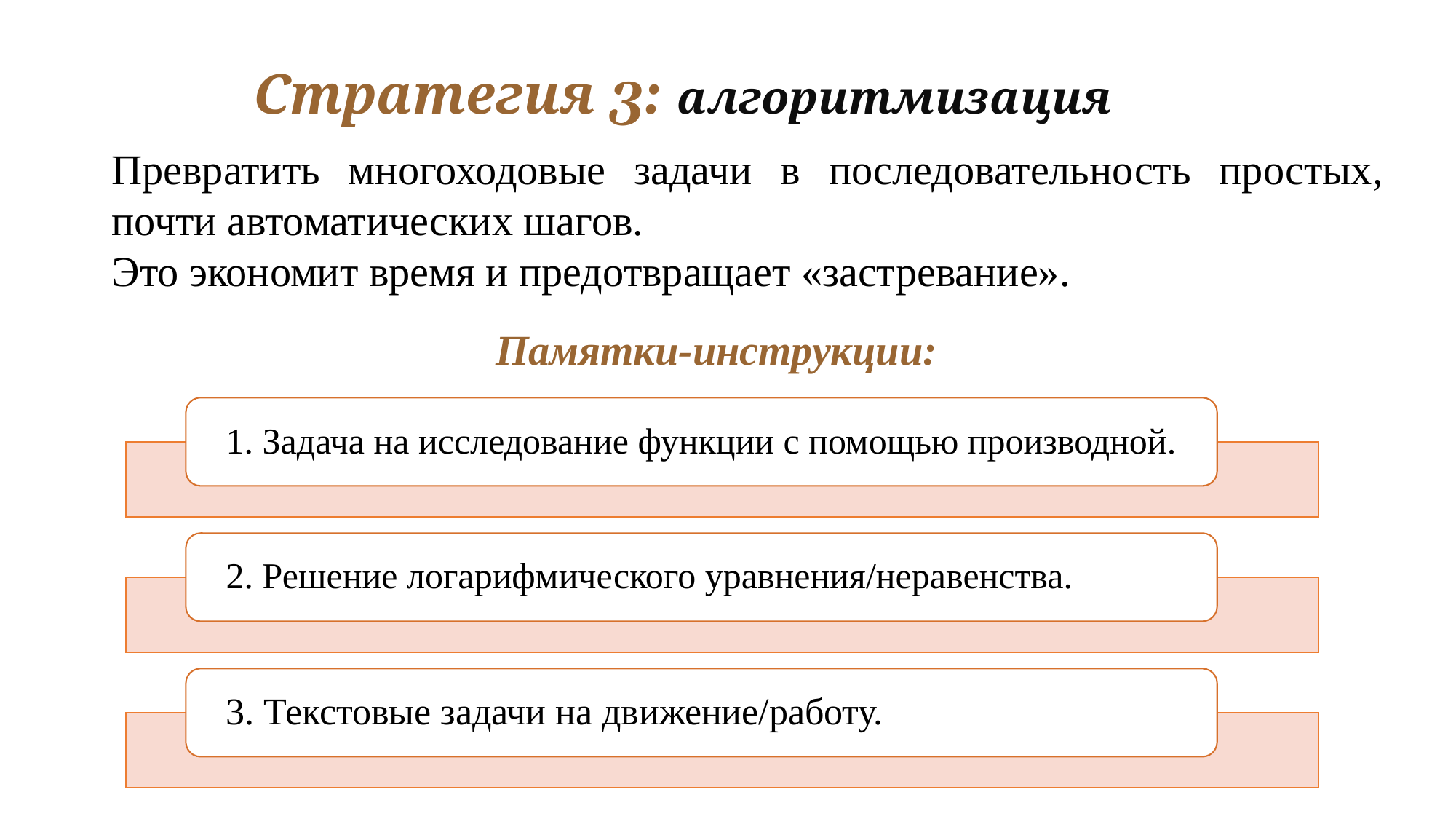

Стратегия 3: алгоритмизация
Превратить многоходовые задачи в последовательность простых, почти автоматических шагов.
Это экономит время и предотвращает «застревание».
Памятки-инструкции:
1. Задача на исследование функции с помощью производной.
2. Решение логарифмического уравнения/неравенства.
3. Текстовые задачи на движение/работу.